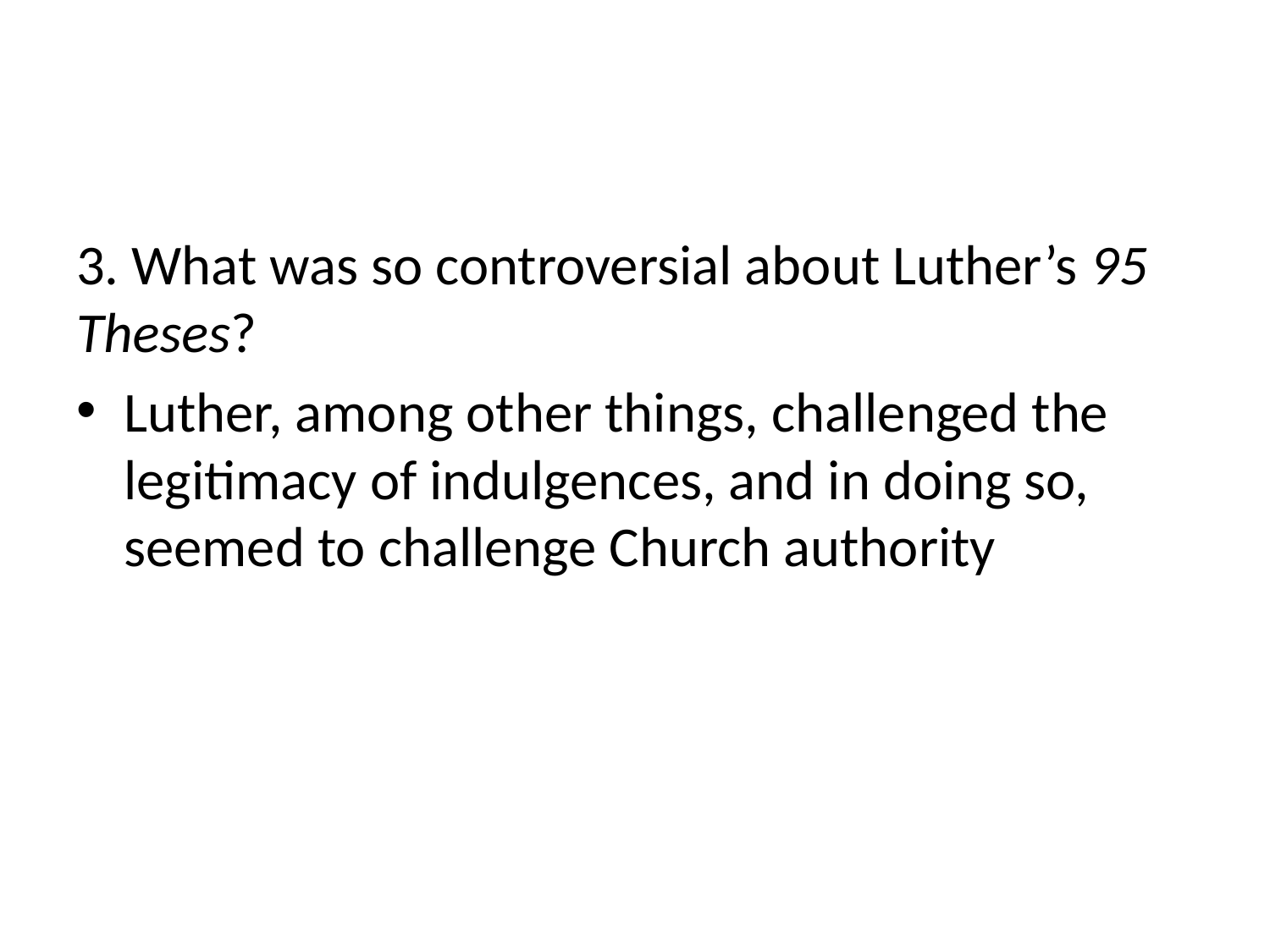

#
3. What was so controversial about Luther’s 95 Theses?
Luther, among other things, challenged the legitimacy of indulgences, and in doing so, seemed to challenge Church authority